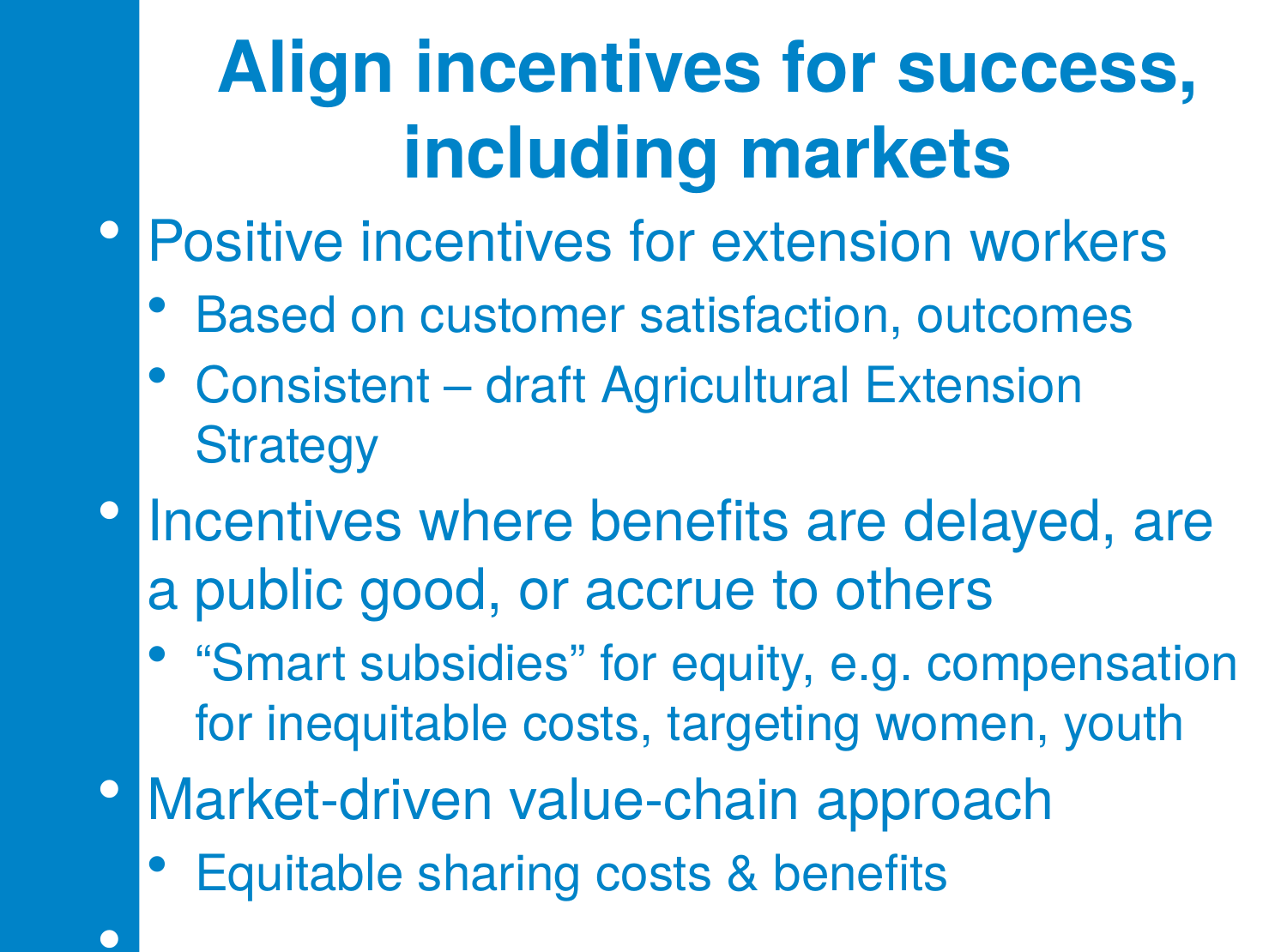

# Align incentives for success, including markets
Positive incentives for extension workers
Based on customer satisfaction, outcomes
Consistent – draft Agricultural Extension Strategy
Incentives where benefits are delayed, are a public good, or accrue to others
“Smart subsidies” for equity, e.g. compensation for inequitable costs, targeting women, youth
Market-driven value-chain approach
Equitable sharing costs & benefits
,